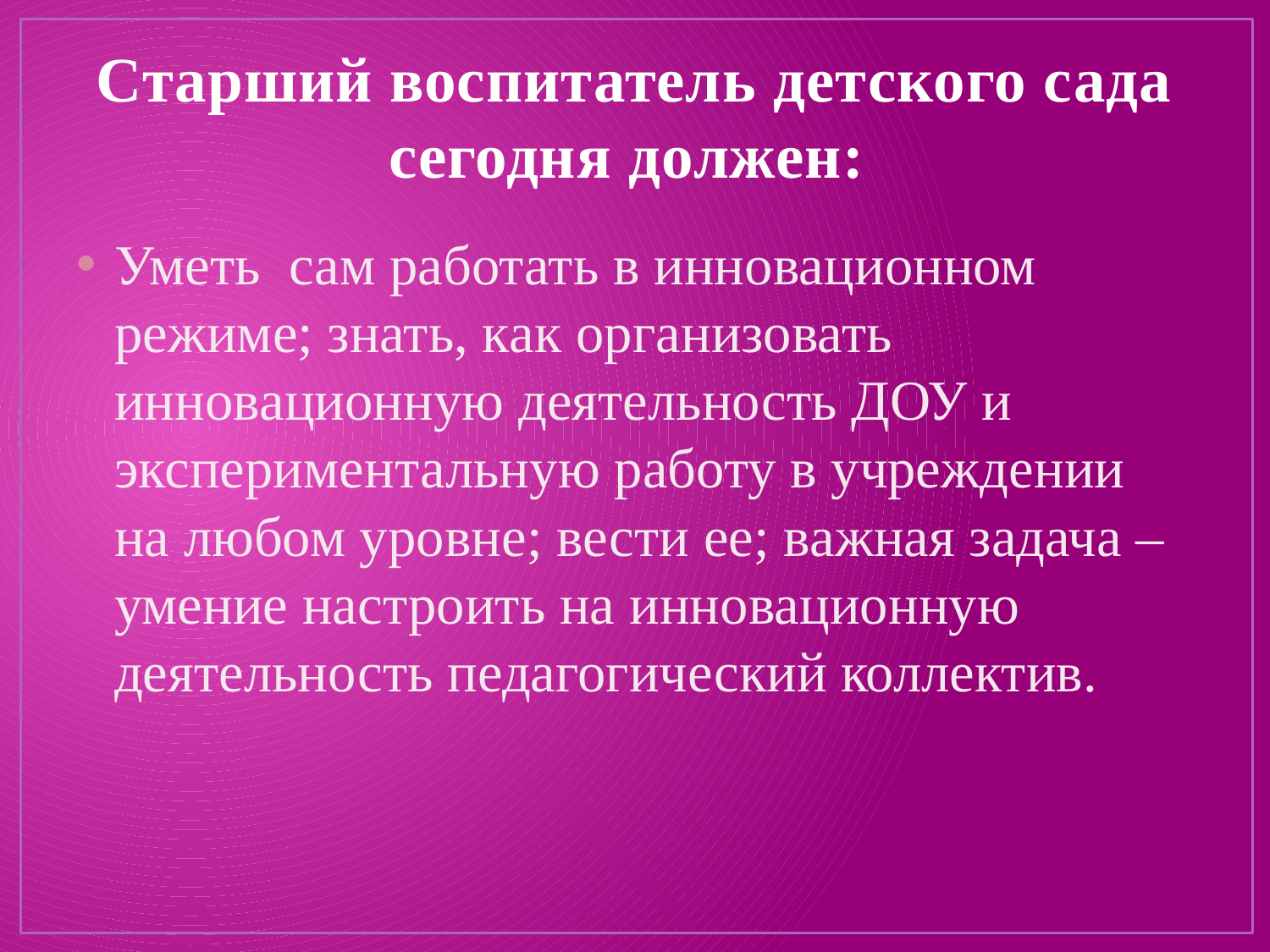

# Старший воспитатель детского сада сегодня должен:
Уметь  сам работать в инновационном режиме; знать, как организовать инновационную деятельность ДОУ и экспериментальную работу в учреждении на любом уровне; вести ее; важная задача – умение настроить на инновационную деятельность педагогический коллектив.